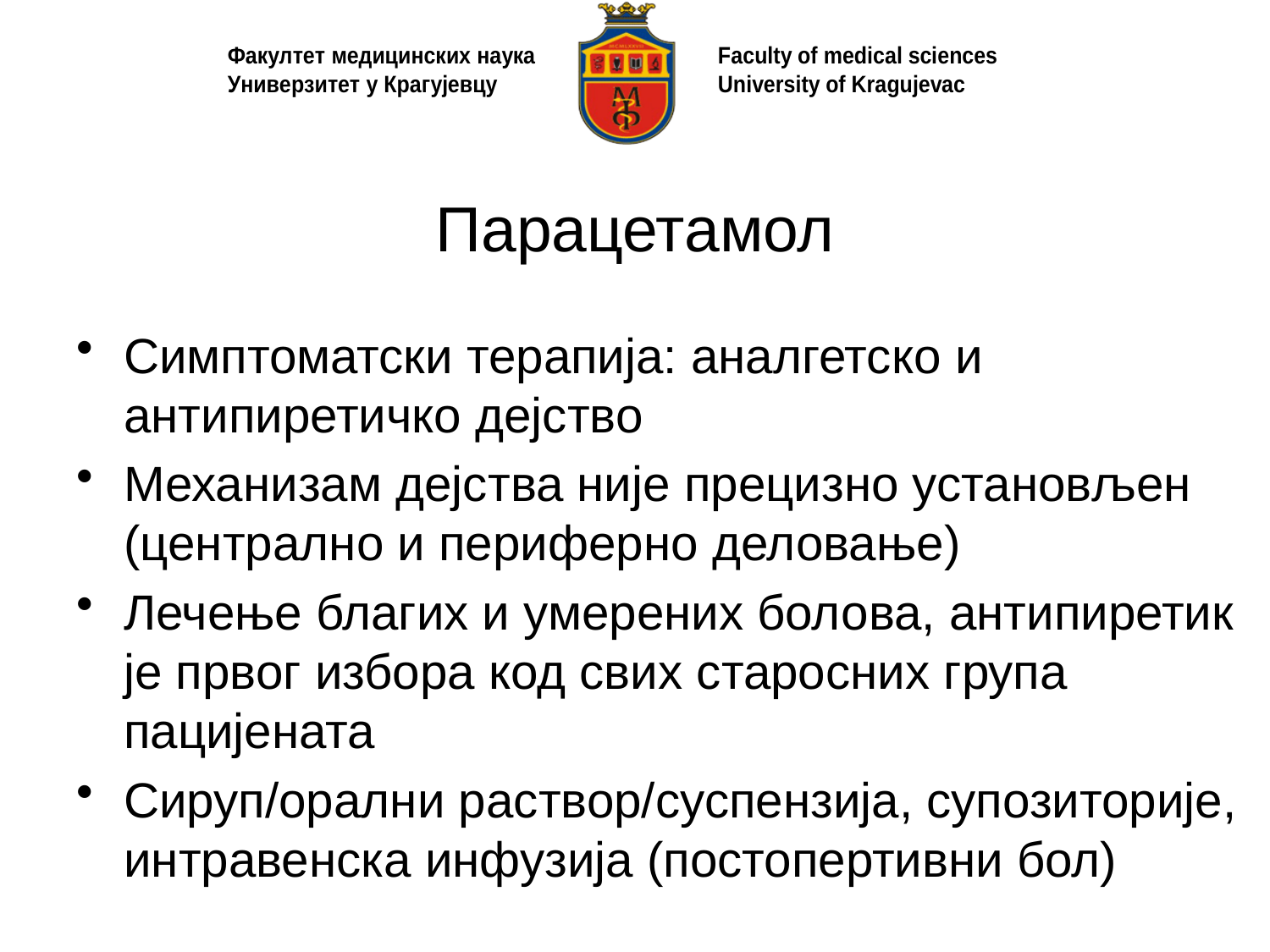

# Парацетамол
Симптоматски терапија: аналгетско и антипиретичко дејство
Механизам дејства није прецизно установљен (централно и периферно деловање)
Лечење благих и умерених болова, антипиретик је првог избора код свих старосних група пацијената
Сируп/орални раствор/суспензија, супозиторије, интравенска инфузија (постопертивни бол)